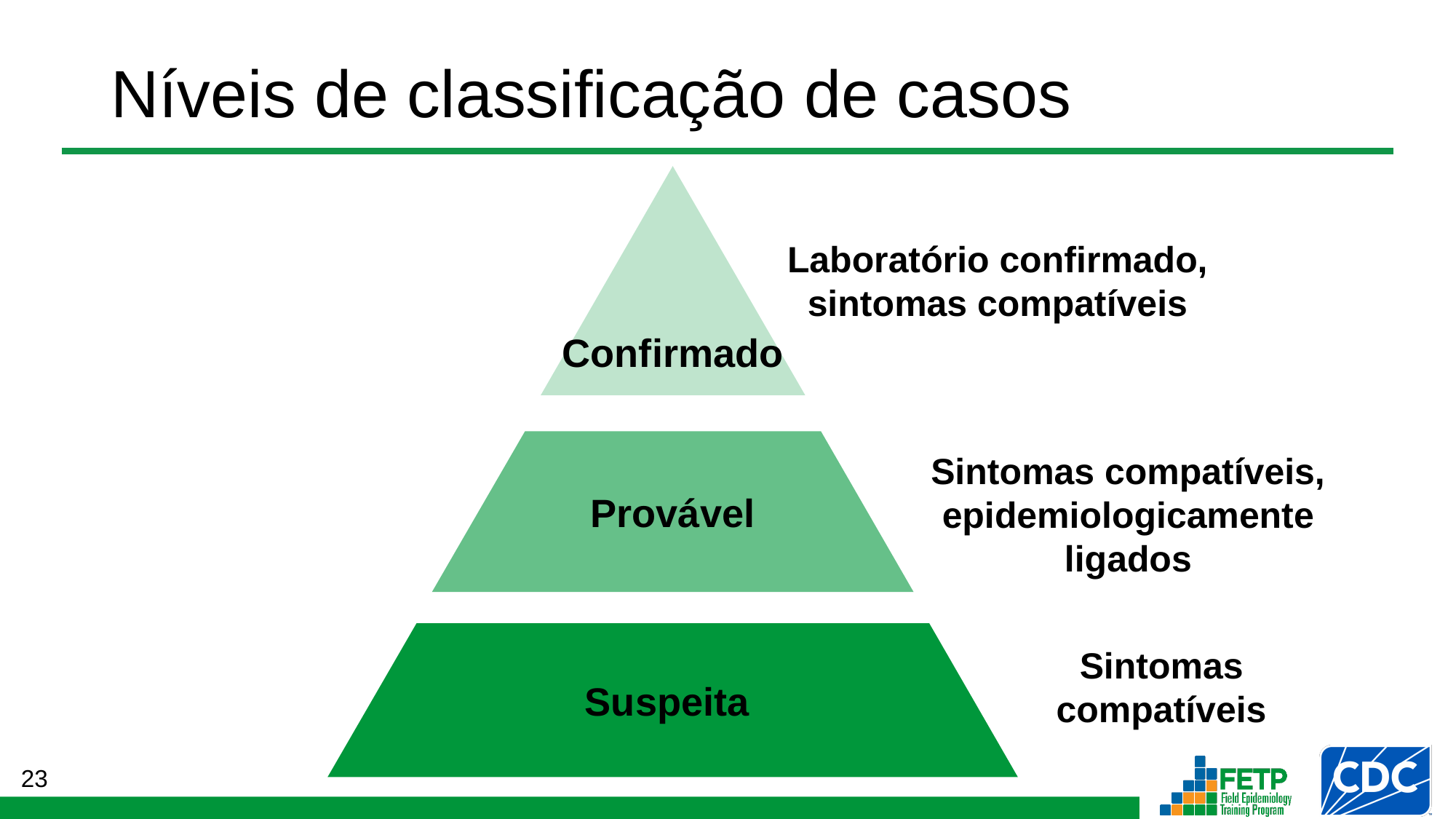

# Níveis de classificação de casos
Confirmado
Laboratório confirmado,
sintomas compatíveis
Provável
Sintomas compatíveis,
epidemiologicamente ligados
Suspeita
Sintomas compatíveis